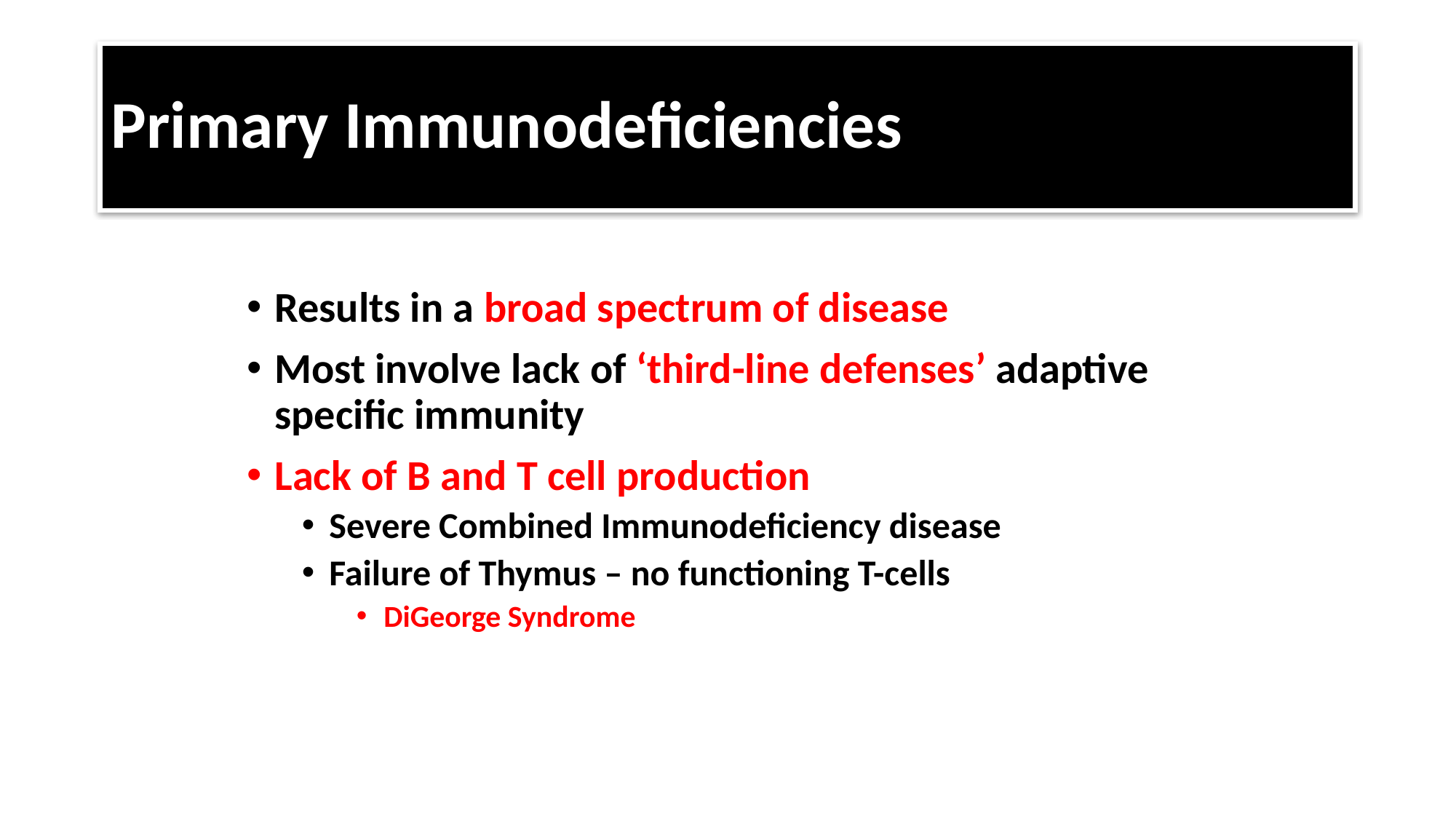

# Primary Immunodeficiencies
Results in a broad spectrum of disease
Most involve lack of ‘third-line defenses’ adaptive specific immunity
Lack of B and T cell production
Severe Combined Immunodeficiency disease
Failure of Thymus – no functioning T-cells
DiGeorge Syndrome